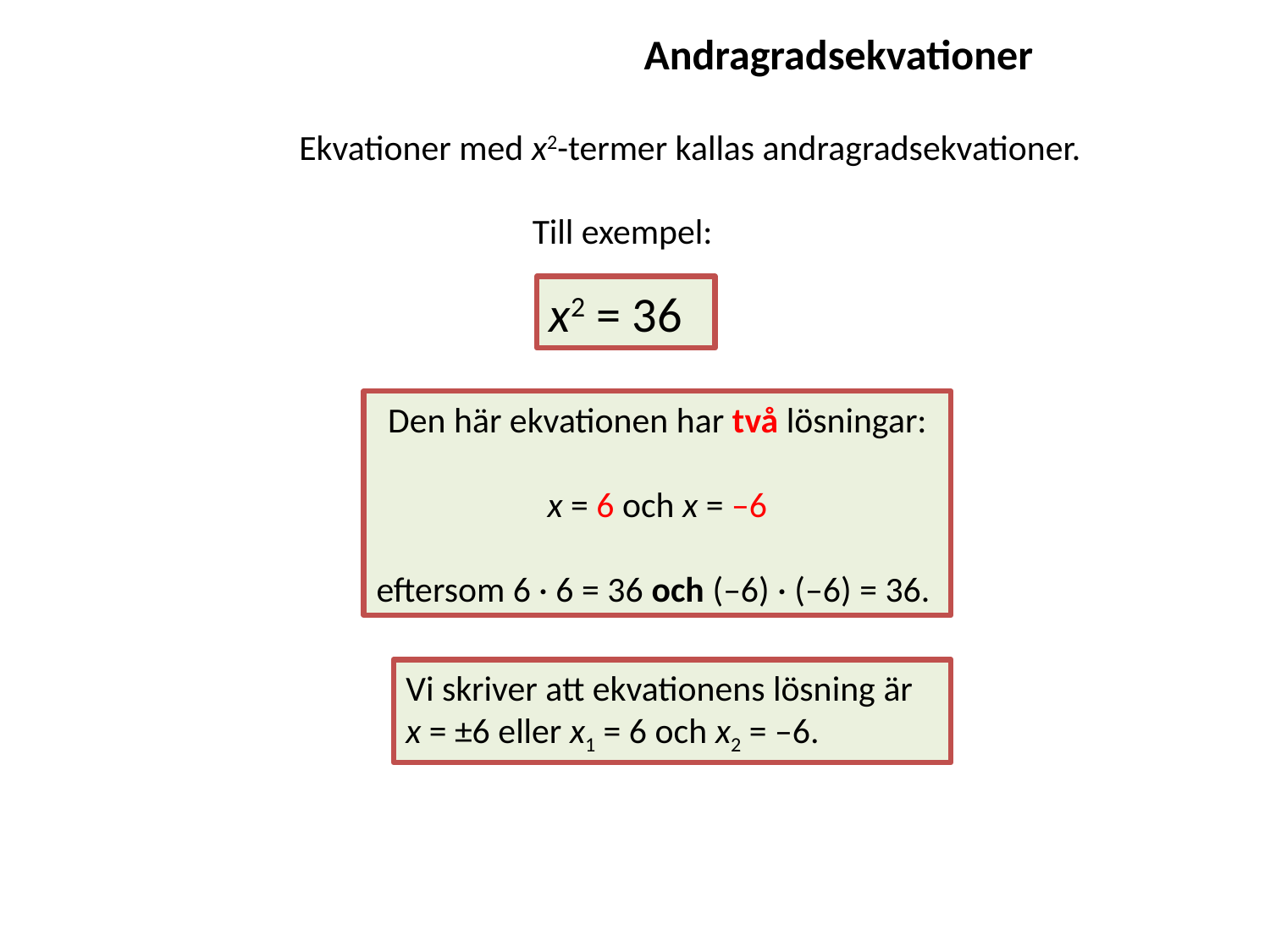

Andragradsekvationer
Ekvationer med x2-termer kallas andragradsekvationer.
Till exempel:
x2 = 36
Den här ekvationen har två lösningar:

 x = 6 och x = –6

eftersom 6 · 6 = 36 och (–6) · (–6) = 36.
Vi skriver att ekvationens lösning är
x = ±6 eller x1 = 6 och x2 = –6.